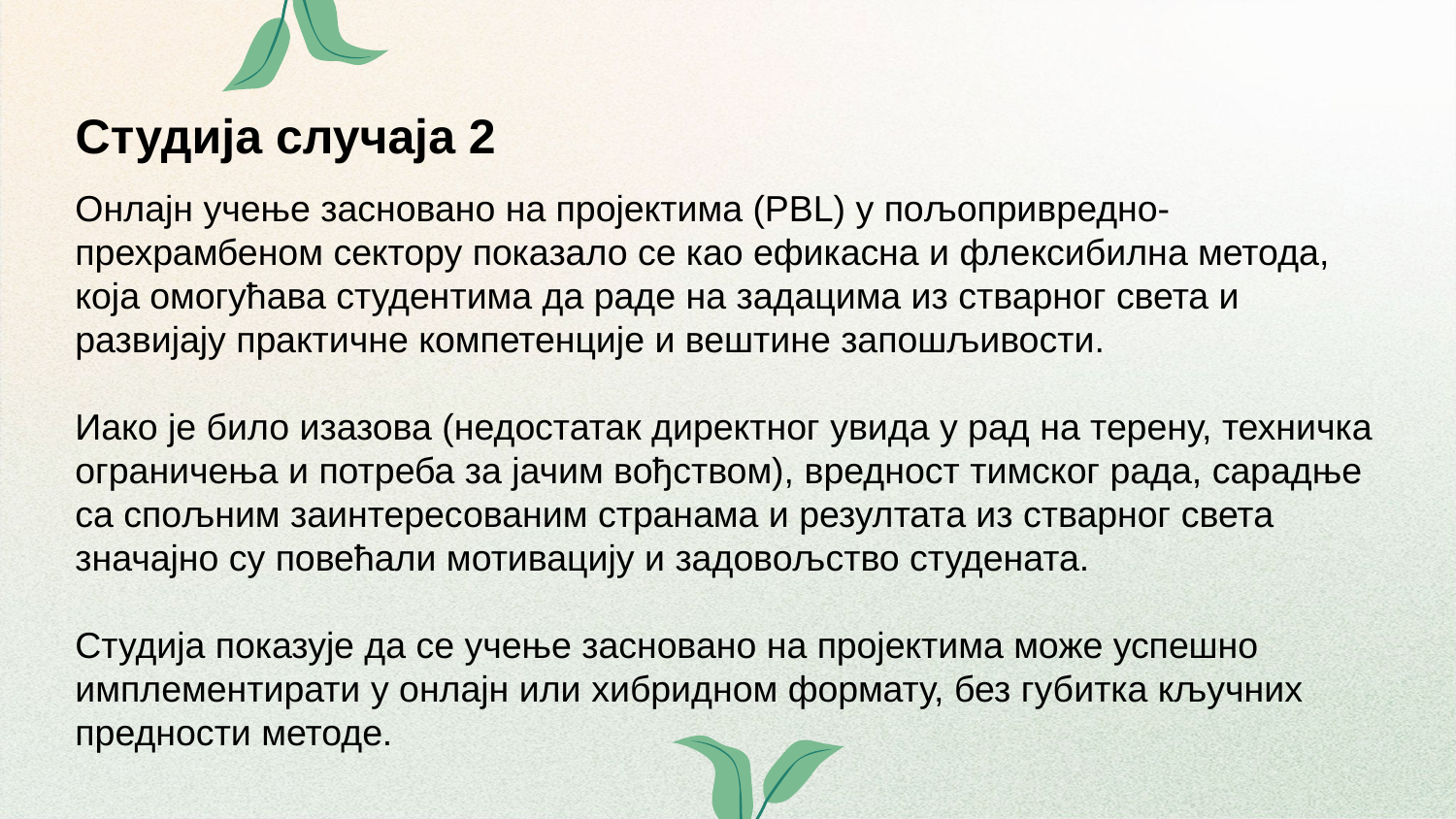

# Студија случаја 2
Онлајн учење засновано на пројектима (PBL) у пољопривредно-прехрамбеном сектору показало се као ефикасна и флексибилна метода, која омогућава студентима да раде на задацима из стварног света и развијају практичне компетенције и вештине запошљивости.

Иако је било изазова (недостатак директног увида у рад на терену, техничка ограничења и потреба за јачим вођством), вредност тимског рада, сарадње са спољним заинтересованим странама и резултата из стварног света значајно су повећали мотивацију и задовољство студената.

Студија показује да се учење засновано на пројектима може успешно имплементирати у онлајн или хибридном формату, без губитка кључних предности методе.